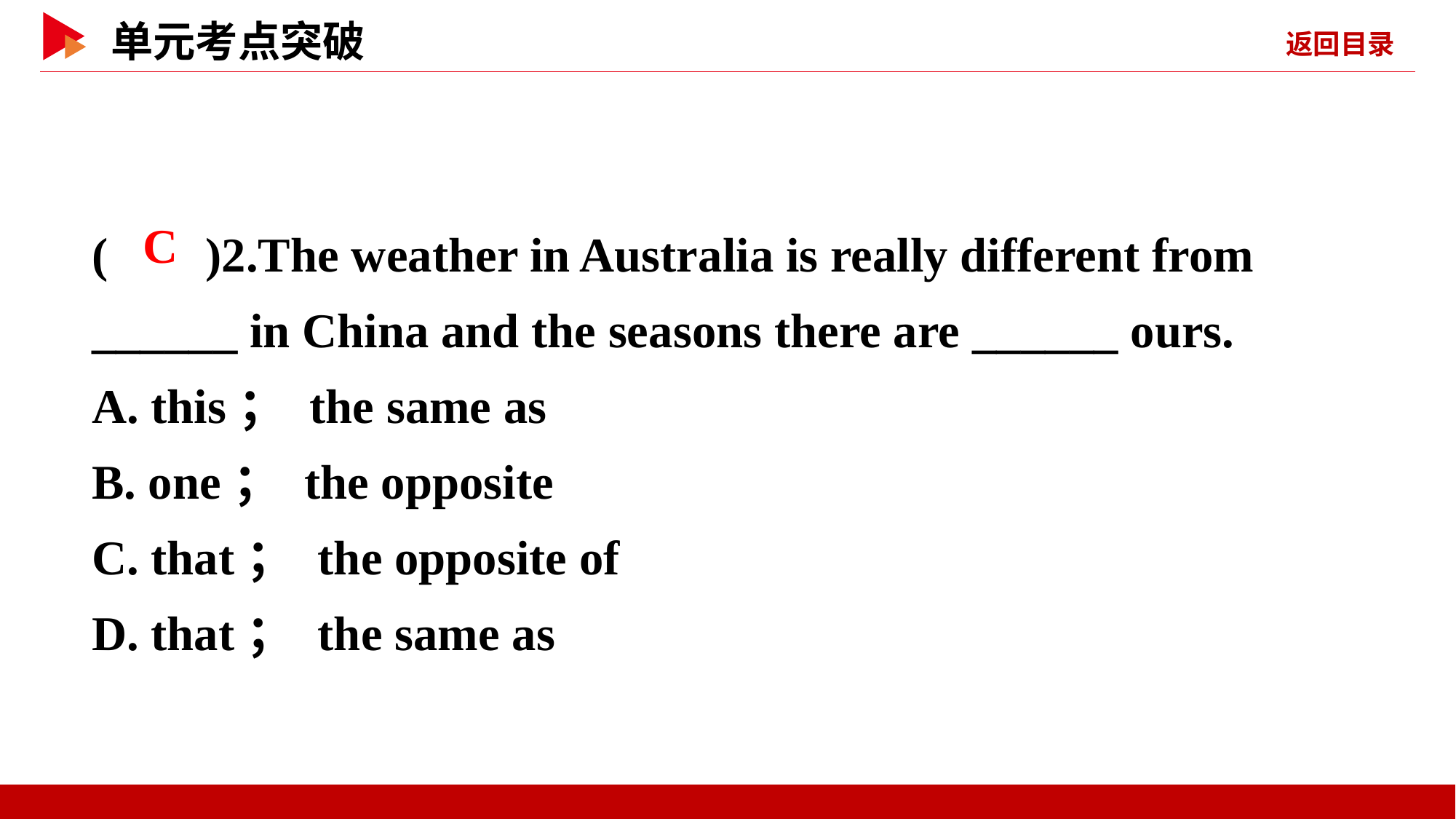

(        )2.The weather in Australia is really different from ______ in China and the seasons there are ______ ours.
A. this； the same as
B. one； the opposite
C. that； the opposite of
D. that； the same as
   C